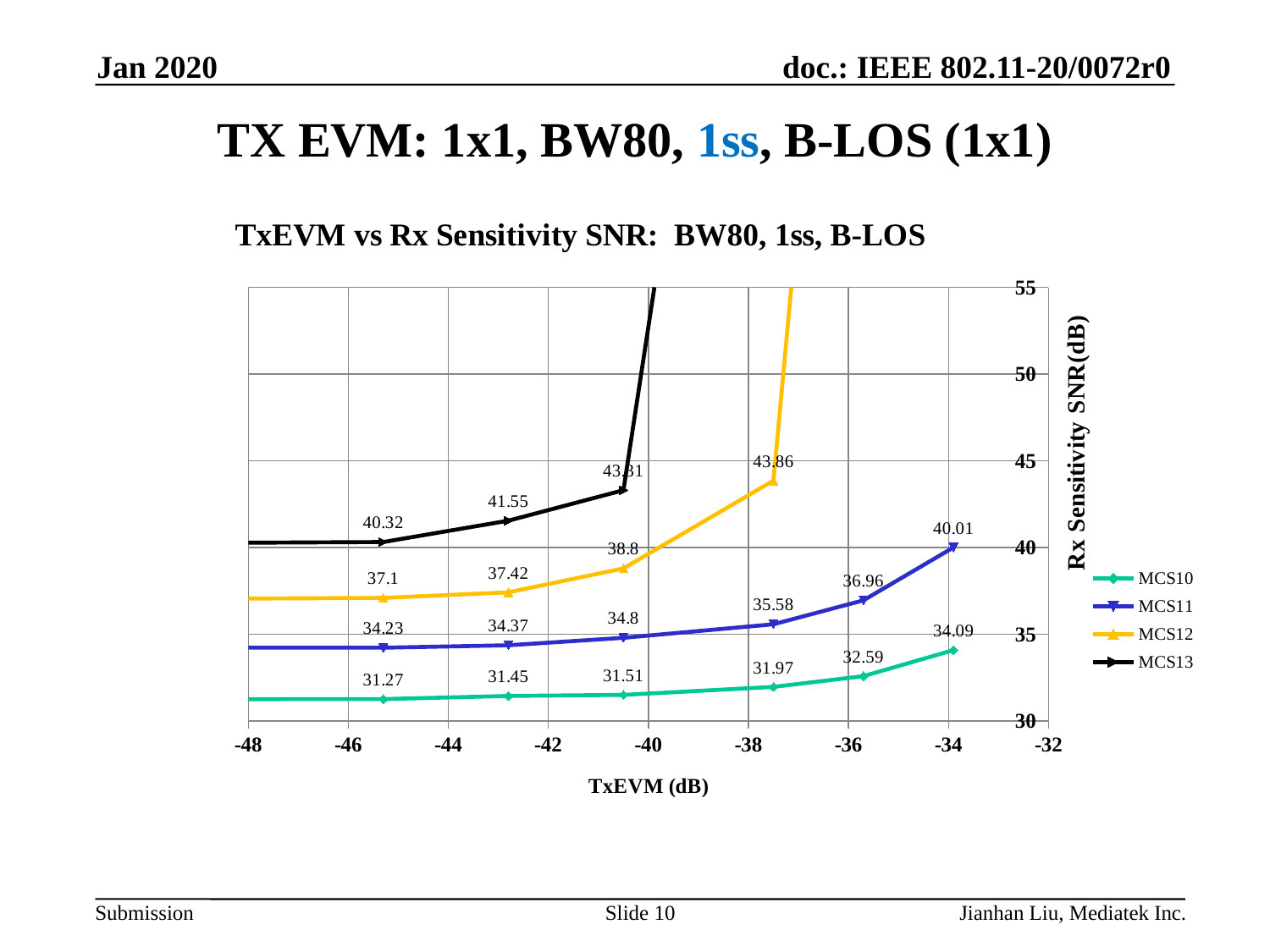

Jan 2020
# TX EVM: 1x1, BW80, 1ss, B-LOS (1x1)

### Chart: TxEVM vs Rx Sensitivity SNR:  BW80, 1ss, B-LOS

| Category | MCS10 | MCS11 | MCS12 | MCS13 |
|---|---|---|---|---|
Slide 10
Jianhan Liu, Mediatek Inc.